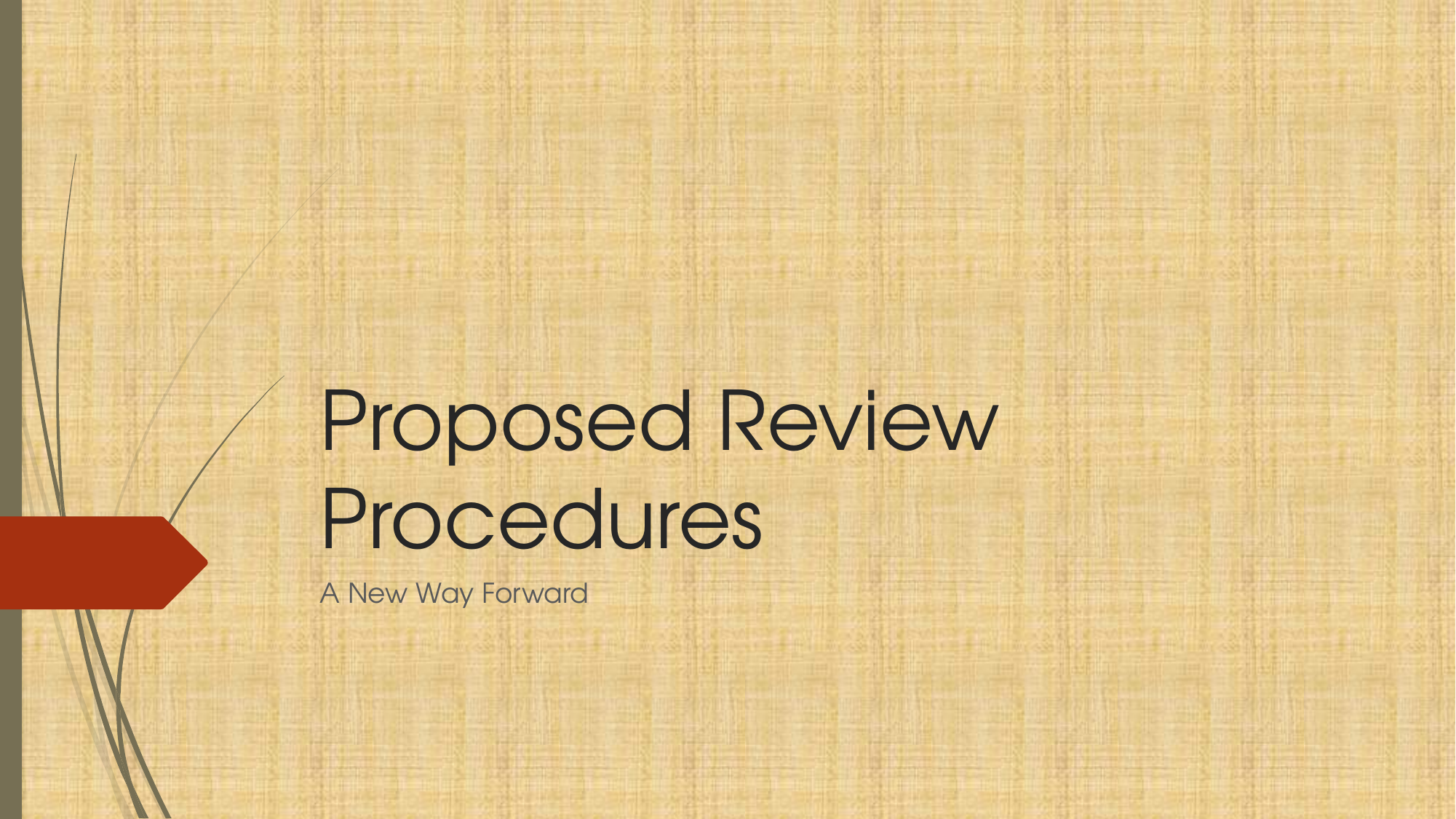

# Proposed Review Procedures
A New Way Forward